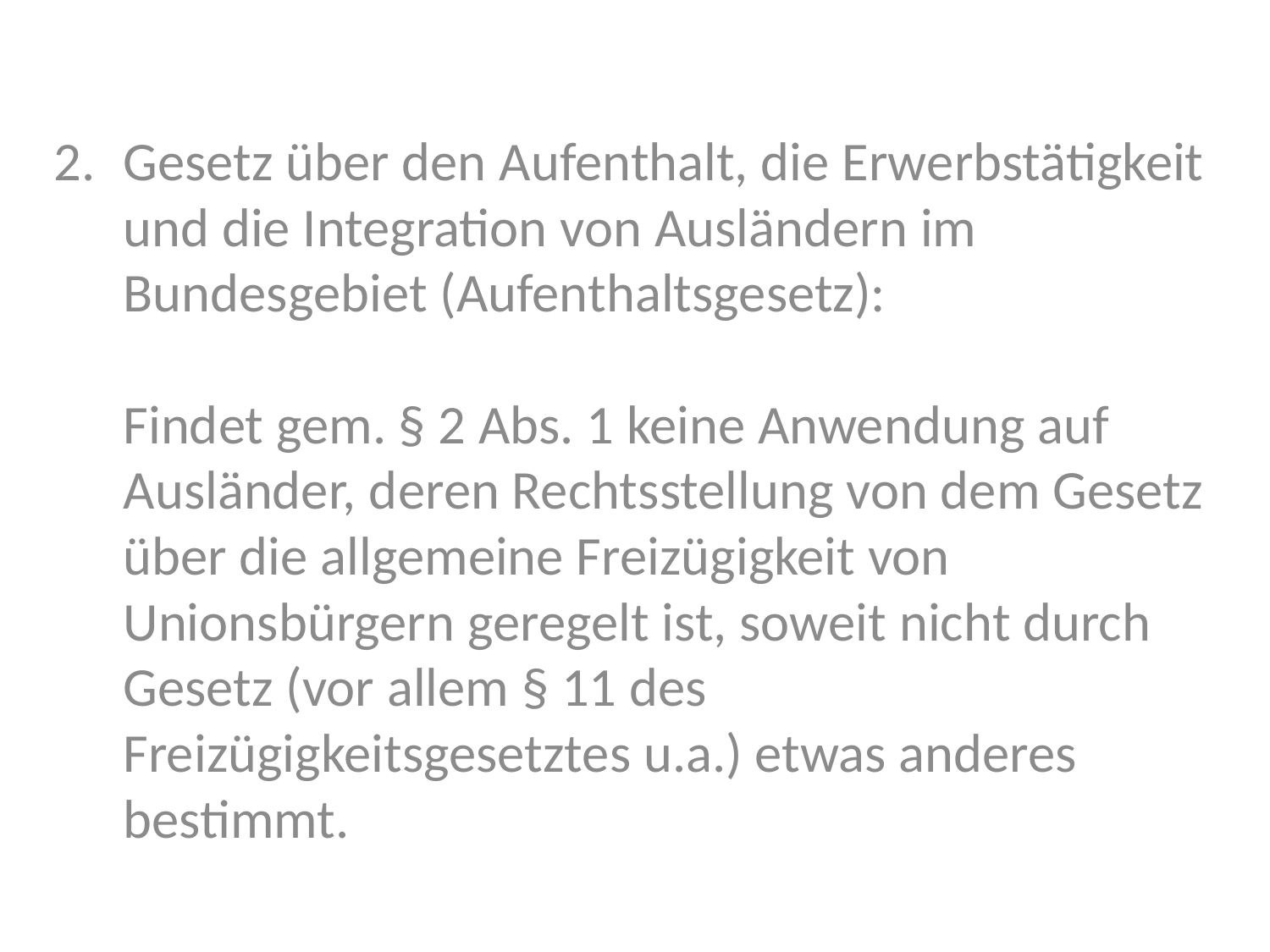

Gesetz über den Aufenthalt, die Erwerbstätigkeit und die Integration von Ausländern im Bundesgebiet (Aufenthaltsgesetz):
Findet gem. § 2 Abs. 1 keine Anwendung auf Ausländer, deren Rechtsstellung von dem Gesetz über die allgemeine Freizügigkeit von Unionsbürgern geregelt ist, soweit nicht durch Gesetz (vor allem § 11 des Freizügigkeitsgesetztes u.a.) etwas anderes bestimmt.